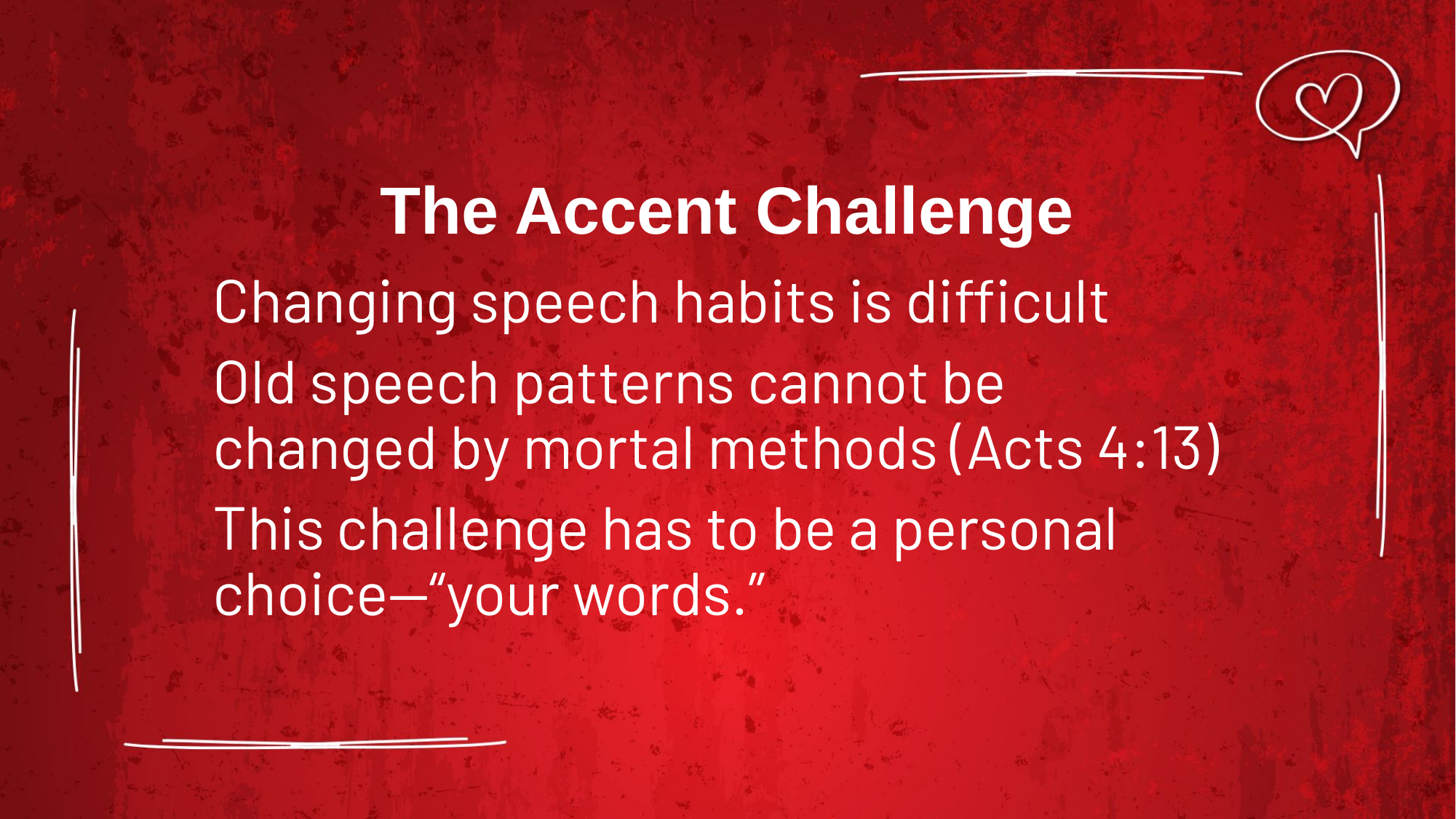

# The Accent Challenge
Changing speech habits is difficult
Old speech patterns cannot be changed by mortal methods (Acts 4:13)
This challenge has to be a personal choice—“your words.”